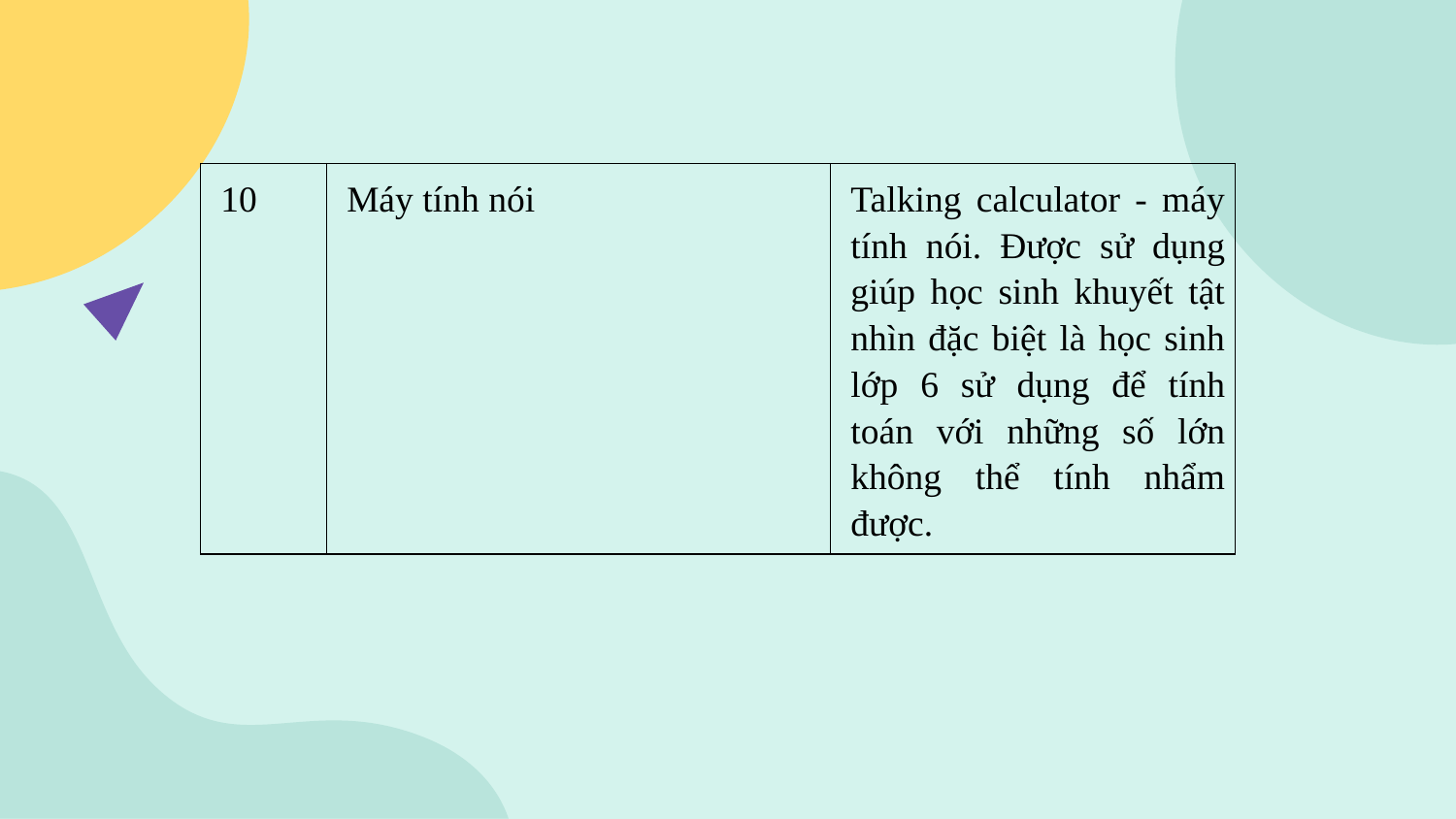

| 10 | Máy tính nói | Talking calculator - máy tính nói. Được sử dụng giúp học sinh khuyết tật nhìn đặc biệt là học sinh lớp 6 sử dụng để tính toán với những số lớn không thể tính nhẩm được. |
| --- | --- | --- |